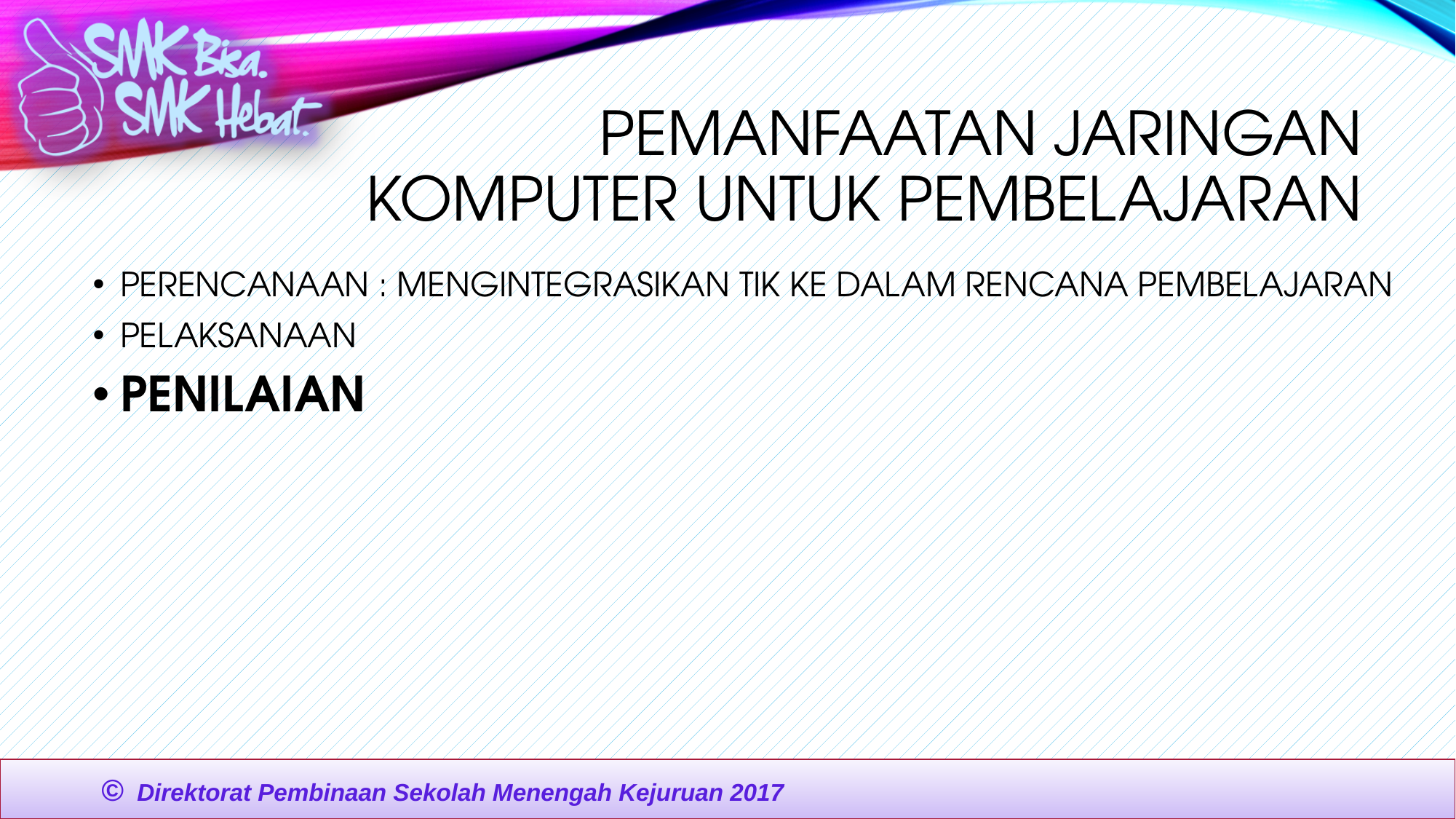

# PEMANFAATAN JARINGAN KOMPUTER UNTUK PEMBELAJARAN
PERENCANAAN : MENGINTEGRASIKAN TIK KE DALAM RENCANA PEMBELAJARAN
PELAKSANAAN
PENILAIAN